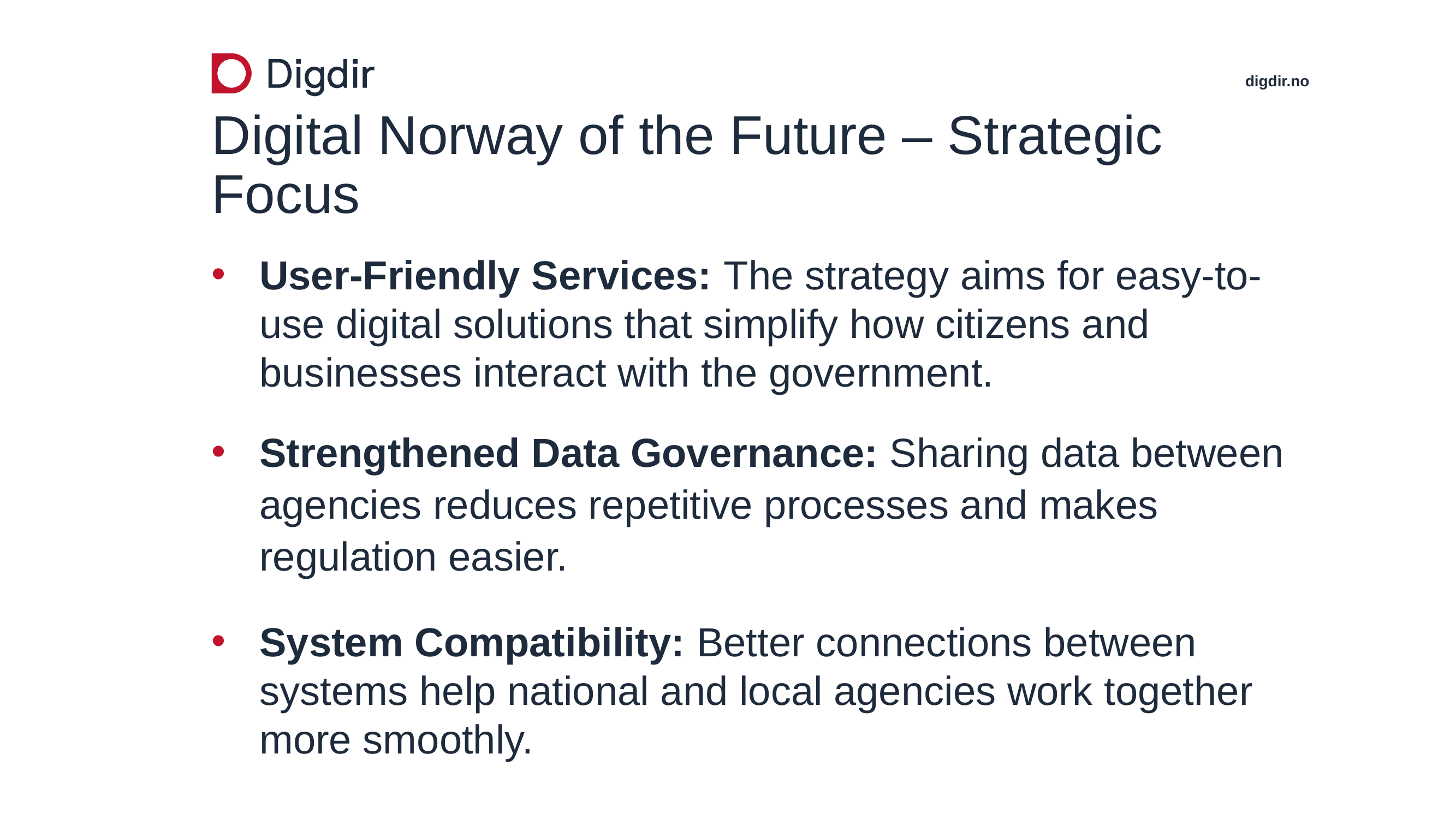

# Digital Norway of the Future – Strategic Focus
User-Friendly Services: The strategy aims for easy-to-use digital solutions that simplify how citizens and businesses interact with the government.
Strengthened Data Governance: Sharing data between agencies reduces repetitive processes and makes regulation easier.
System Compatibility: Better connections between systems help national and local agencies work together more smoothly.